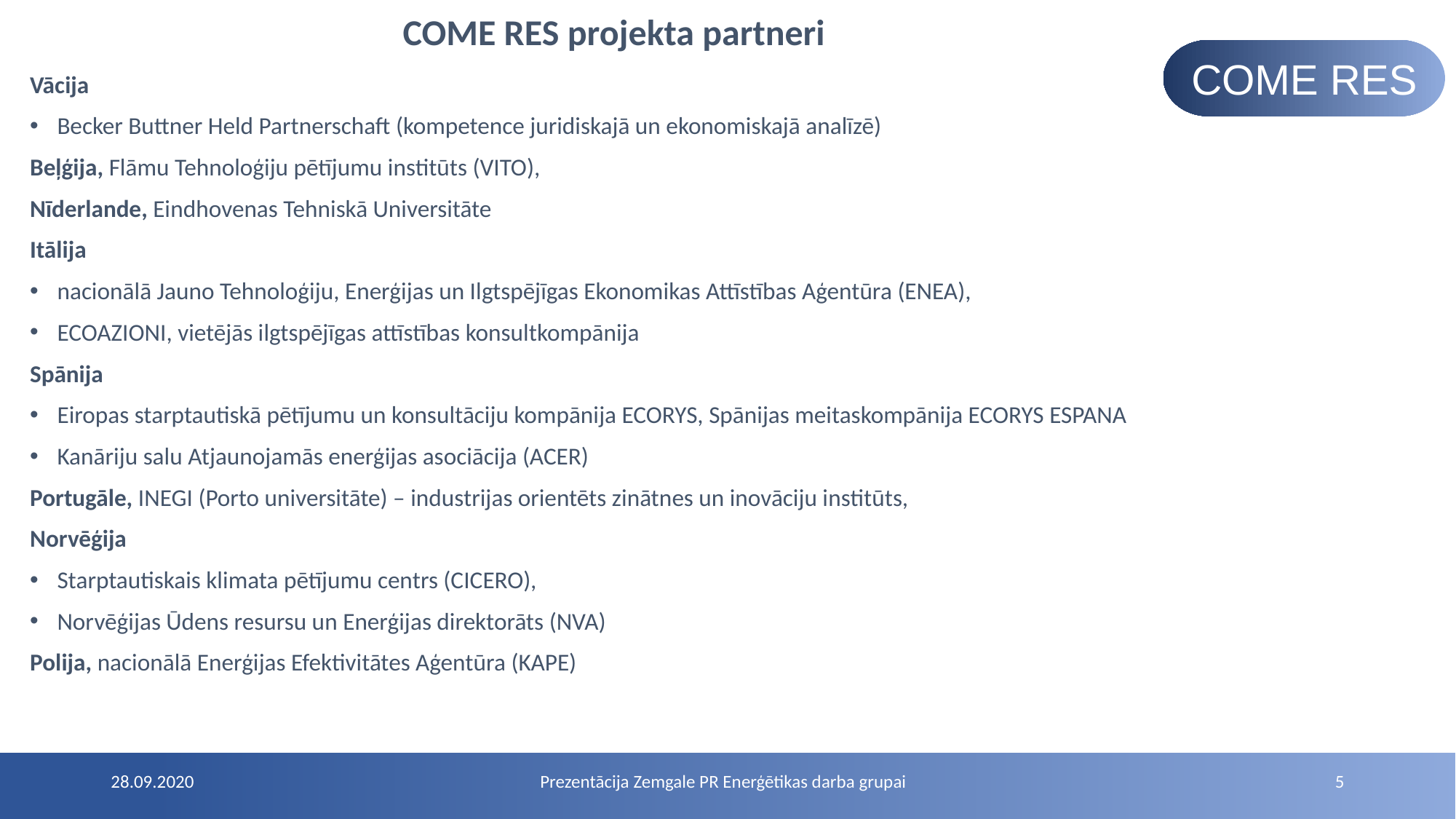

# COME RES projekta partneri
Vācija
Becker Buttner Held Partnerschaft (kompetence juridiskajā un ekonomiskajā analīzē)
Beļģija, Flāmu Tehnoloģiju pētījumu institūts (VITO),
Nīderlande, Eindhovenas Tehniskā Universitāte
Itālija
nacionālā Jauno Tehnoloģiju, Enerģijas un Ilgtspējīgas Ekonomikas Attīstības Aģentūra (ENEA),
ECOAZIONI, vietējās ilgtspējīgas attīstības konsultkompānija
Spānija
Eiropas starptautiskā pētījumu un konsultāciju kompānija ECORYS, Spānijas meitaskompānija ECORYS ESPANA
Kanāriju salu Atjaunojamās enerģijas asociācija (ACER)
Portugāle, INEGI (Porto universitāte) – industrijas orientēts zinātnes un inovāciju institūts,
Norvēģija
Starptautiskais klimata pētījumu centrs (CICERO),
Norvēģijas Ūdens resursu un Enerģijas direktorāts (NVA)
Polija, nacionālā Enerģijas Efektivitātes Aģentūra (KAPE)

28.09.2020
Prezentācija Zemgale PR Enerģētikas darba grupai
5